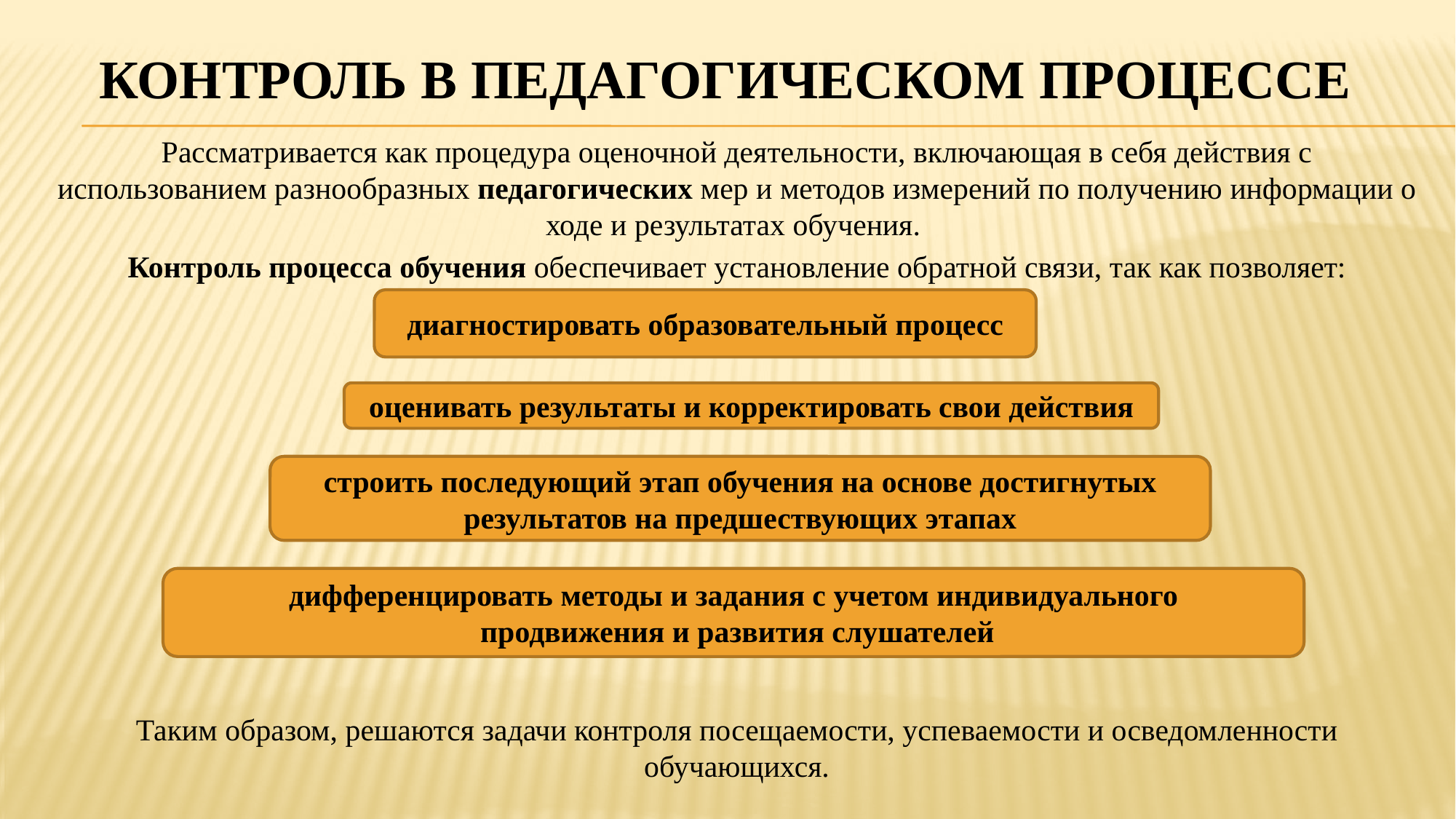

# Контроль в педагогическом процессе
Рассматривается как процедура оценочной деятельности, включающая в себя действия с использованием разнообразных педагогических мер и методов измерений по получению информации о ходе и результатах обучения.
Контроль процесса обучения обеспечивает установление обратной связи, так как позволяет:

Таким образом, решаются задачи контроля посещаемости, успеваемости и осведомленности обучающихся.

диагностировать образовательный процесс
оценивать результаты и корректировать свои действия
строить последующий этап обучения на основе достигнутых результатов на предшествующих этапах
дифференцировать методы и задания с учетом индивидуального
 продвижения и развития слушателей